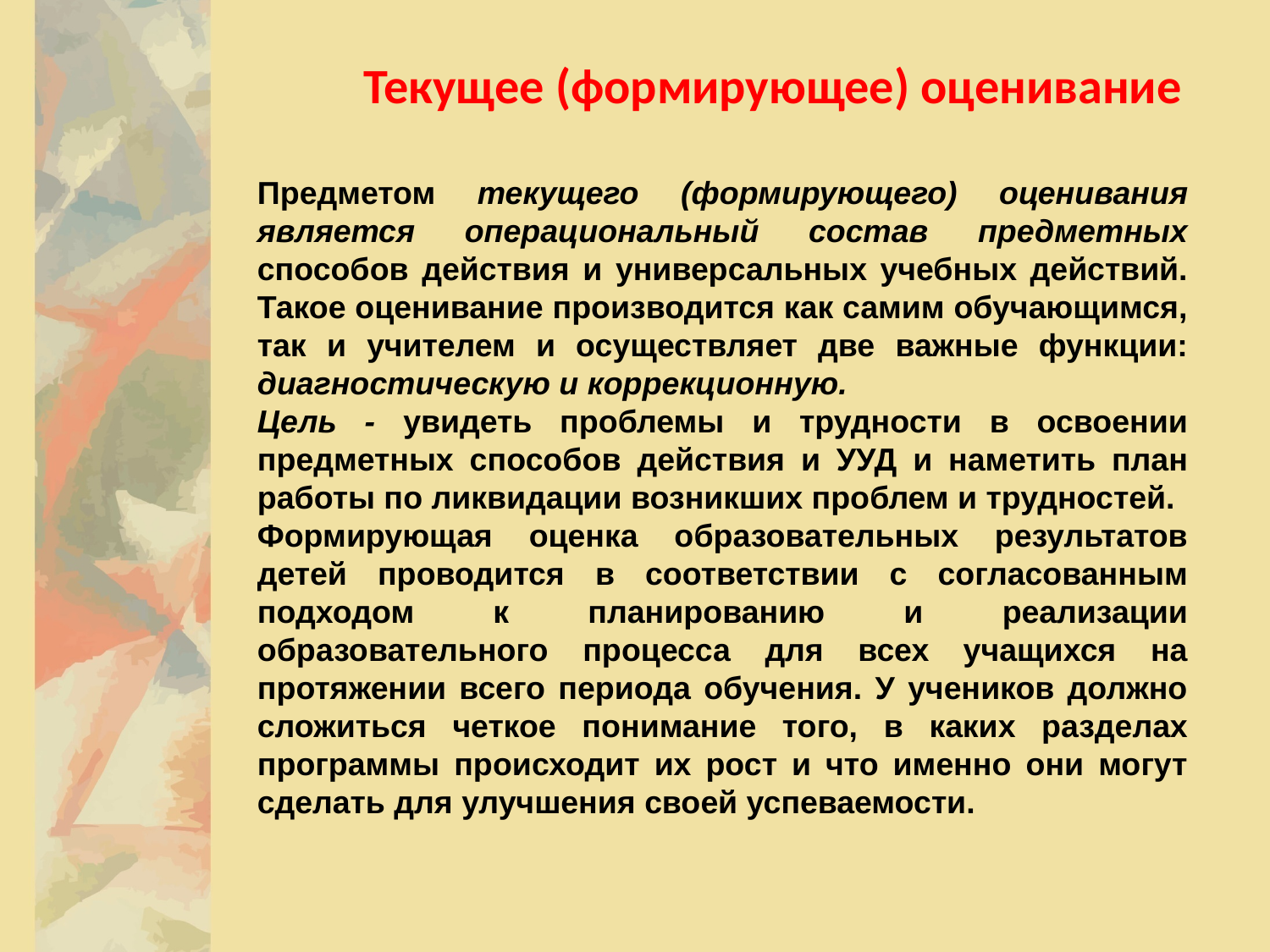

# Текущее (формирующее) оценивание
Предметом текущего (формирующего) оценивания является операциональный состав предметных способов действия и универсальных учебных действий. Такое оценивание производится как самим обучающимся, так и учителем и осуществляет две важные функции: диагностическую и коррекционную.
Цель - увидеть проблемы и трудности в освоении предметных способов действия и УУД и наметить план работы по ликвидации возникших проблем и трудностей.
Формирующая оценка образовательных результатов детей проводится в соответствии с согласованным подходом к планированию и реализации образовательного процесса для всех учащихся на протяжении всего периода обучения. У учеников должно сложиться четкое понимание того, в каких разделах программы происходит их рост и что именно они могут сделать для улучшения своей успеваемости.